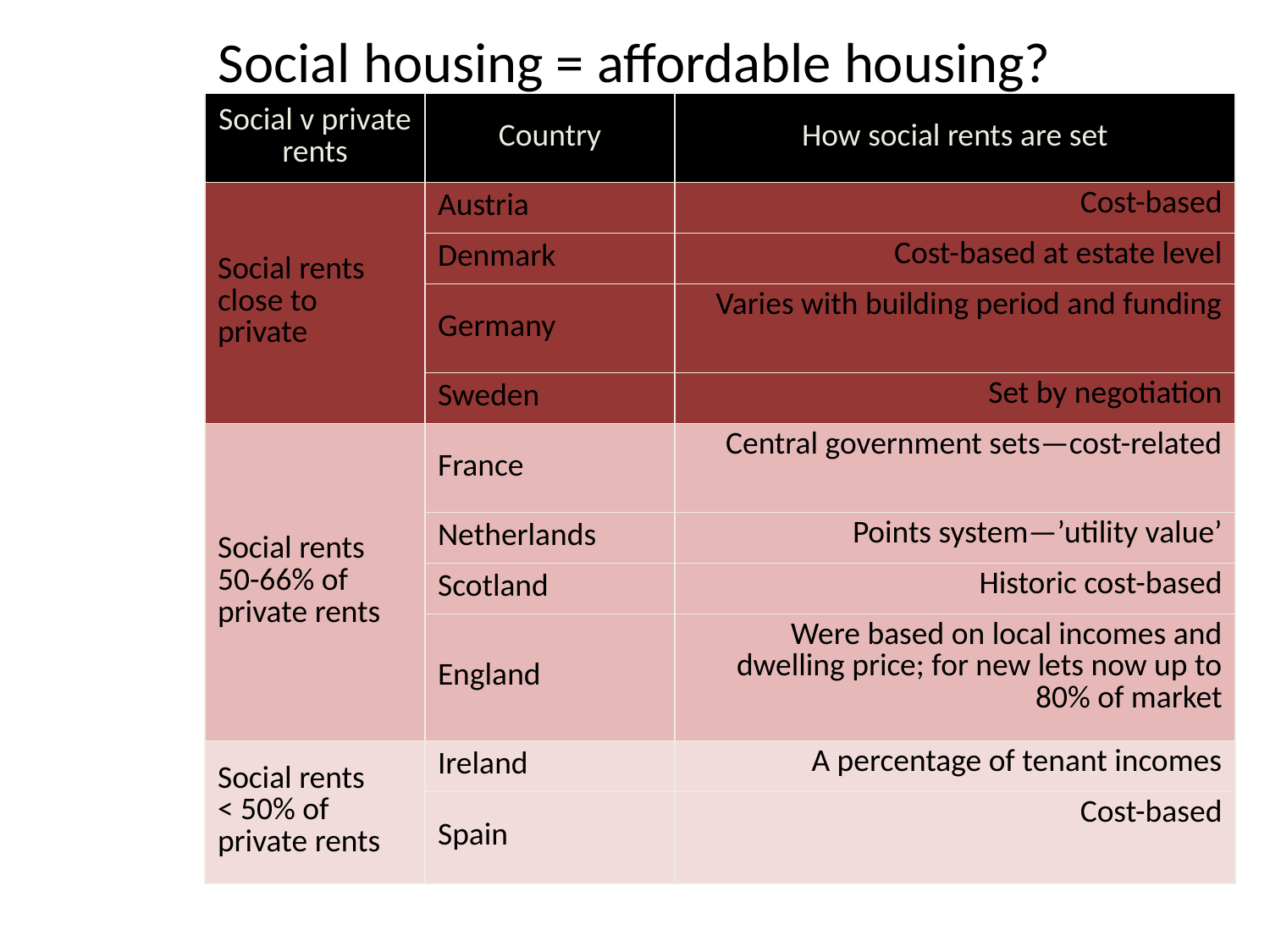

# Social housing = affordable housing?
| Social v private rents | Country | How social rents are set |
| --- | --- | --- |
| Social rents close to private | Austria | Cost-based |
|  | Denmark | Cost-based at estate level |
|  | Germany | Varies with building period and funding |
|  | Sweden | Set by negotiation |
| Social rents 50-66% of private rents | France | Central government sets—cost-related |
|  | Netherlands | Points system—’utility value’ |
|  | Scotland | Historic cost-based |
|  | England | Were based on local incomes and dwelling price; for new lets now up to 80% of market |
| Social rents < 50% of private rents | Ireland | A percentage of tenant incomes |
|  | Spain | Cost-based |